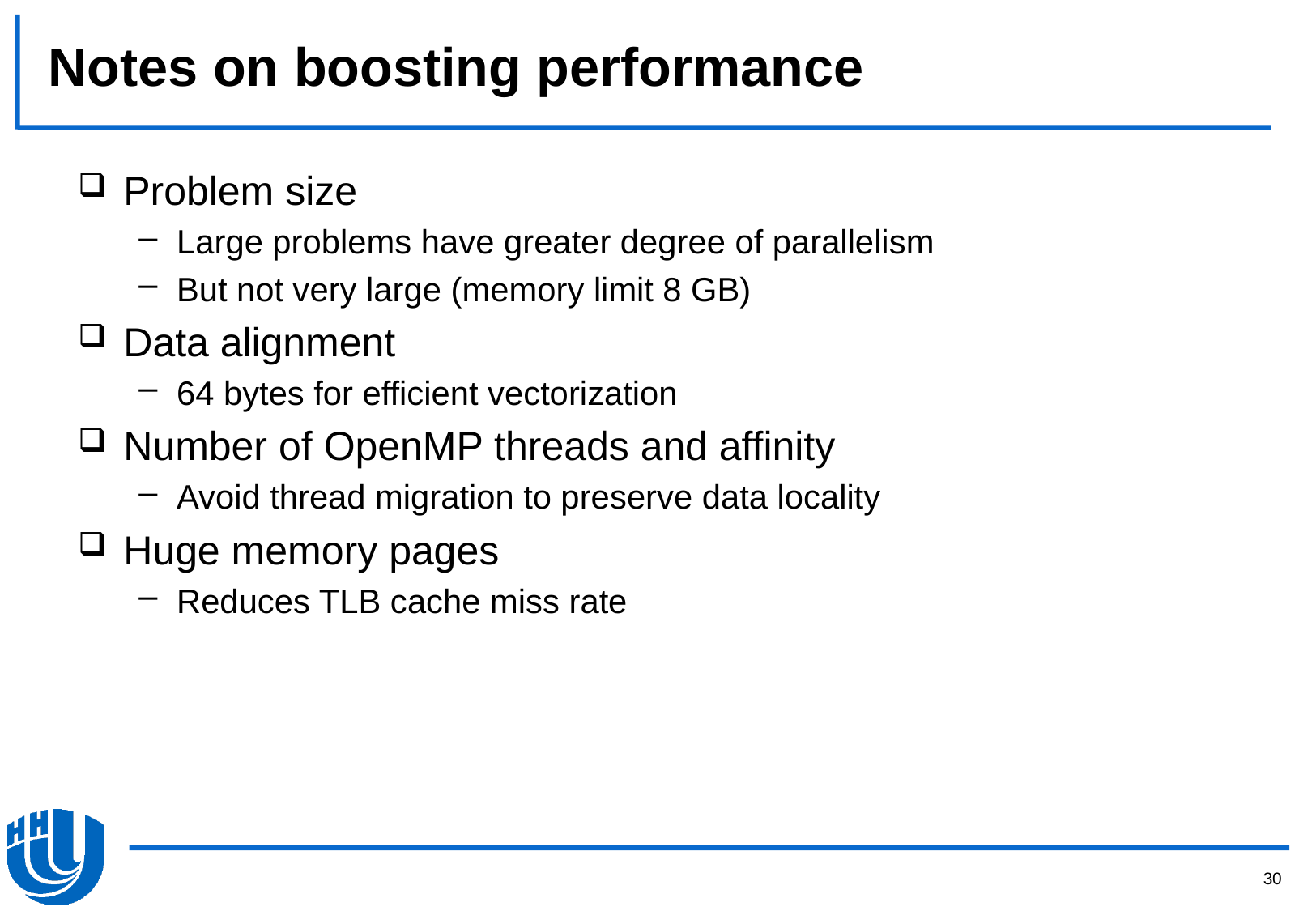

# Notes on boosting performance
Problem size
Large problems have greater degree of parallelism
But not very large (memory limit 8 GB)
Data alignment
64 bytes for efficient vectorization
Number of OpenMP threads and affinity
Avoid thread migration to preserve data locality
Huge memory pages
Reduces TLB cache miss rate
30